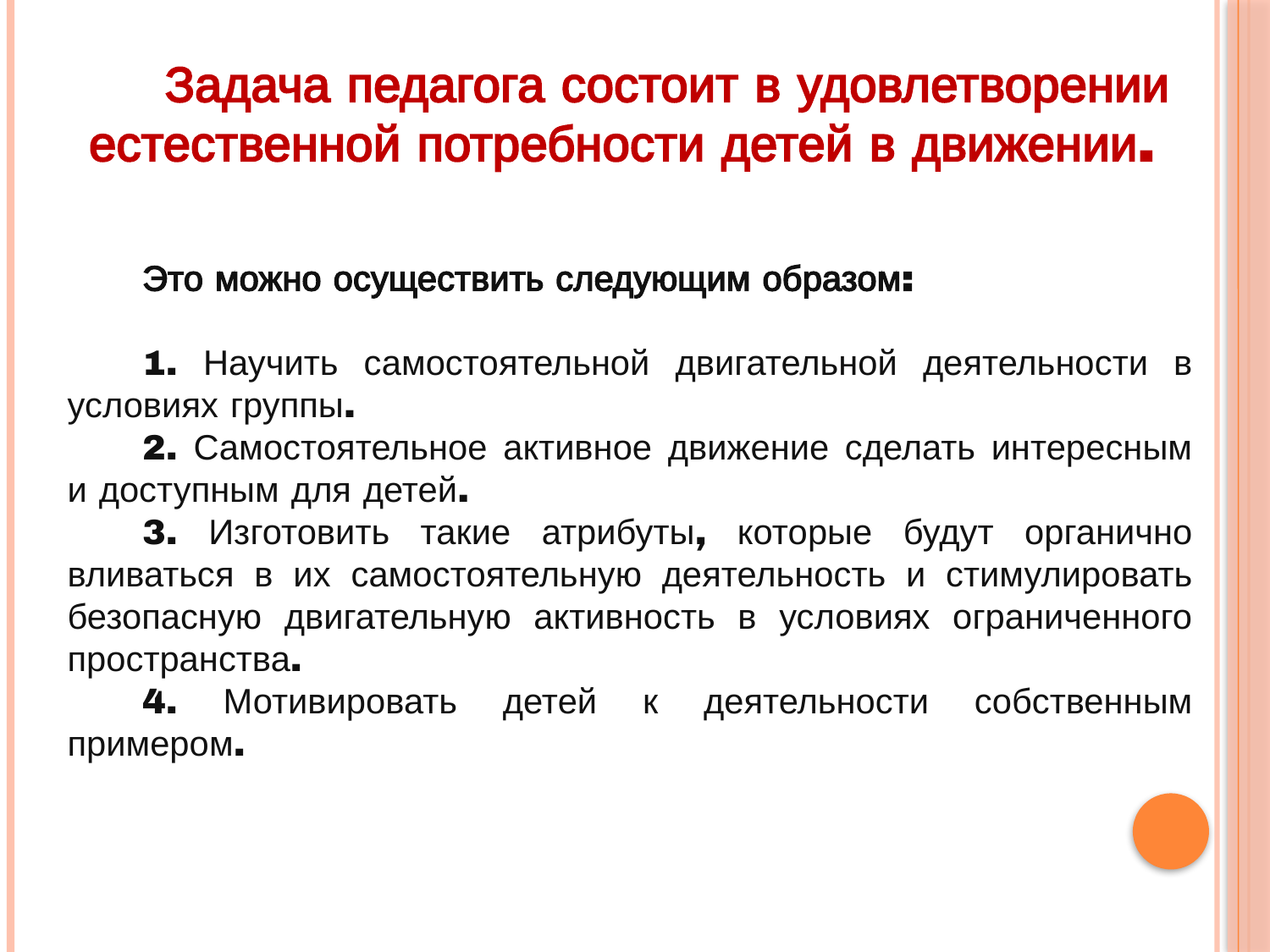

Задача педагога состоит в удовлетворении естественной потребности детей в движении.

Это можно осуществить следующим образом:

1. Научить самостоятельной двигательной деятельности в условиях группы.
2. Самостоятельное активное движение сделать интересным и доступным для детей.
3. Изготовить такие атрибуты, которые будут органично вливаться в их самостоятельную деятельность и стимулировать безопасную двигательную активность в условиях ограниченного пространства.
4. Мотивировать детей к деятельности собственным примером.